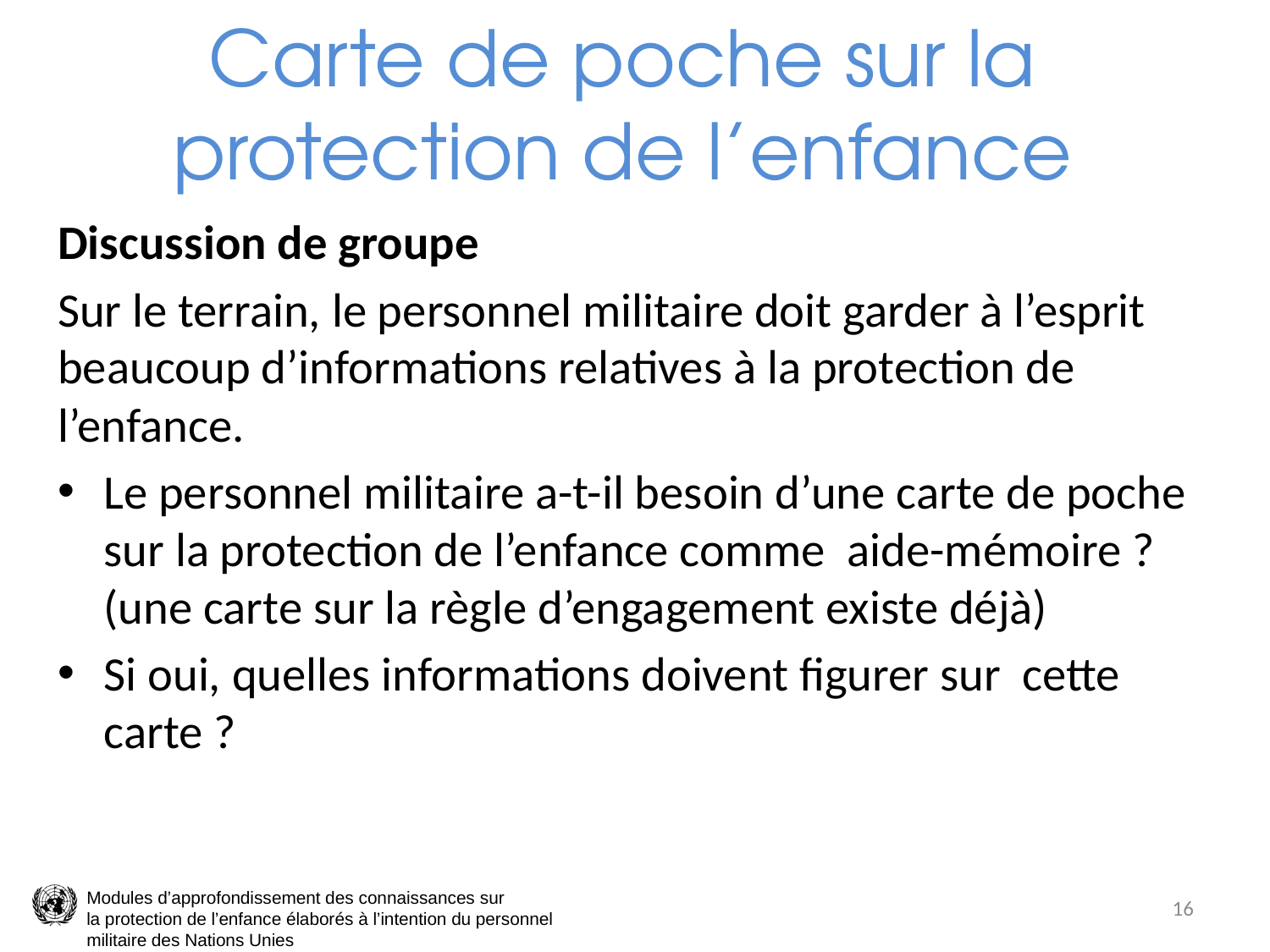

# Carte de poche sur la protection de l’enfance
Discussion de groupe
Sur le terrain, le personnel militaire doit garder à l’esprit beaucoup d’informations relatives à la protection de l’enfance.
Le personnel militaire a-t-il besoin d’une carte de poche sur la protection de l’enfance comme  aide-mémoire ?
(une carte sur la règle d’engagement existe déjà)
Si oui, quelles informations doivent figurer sur  cette carte ?

16